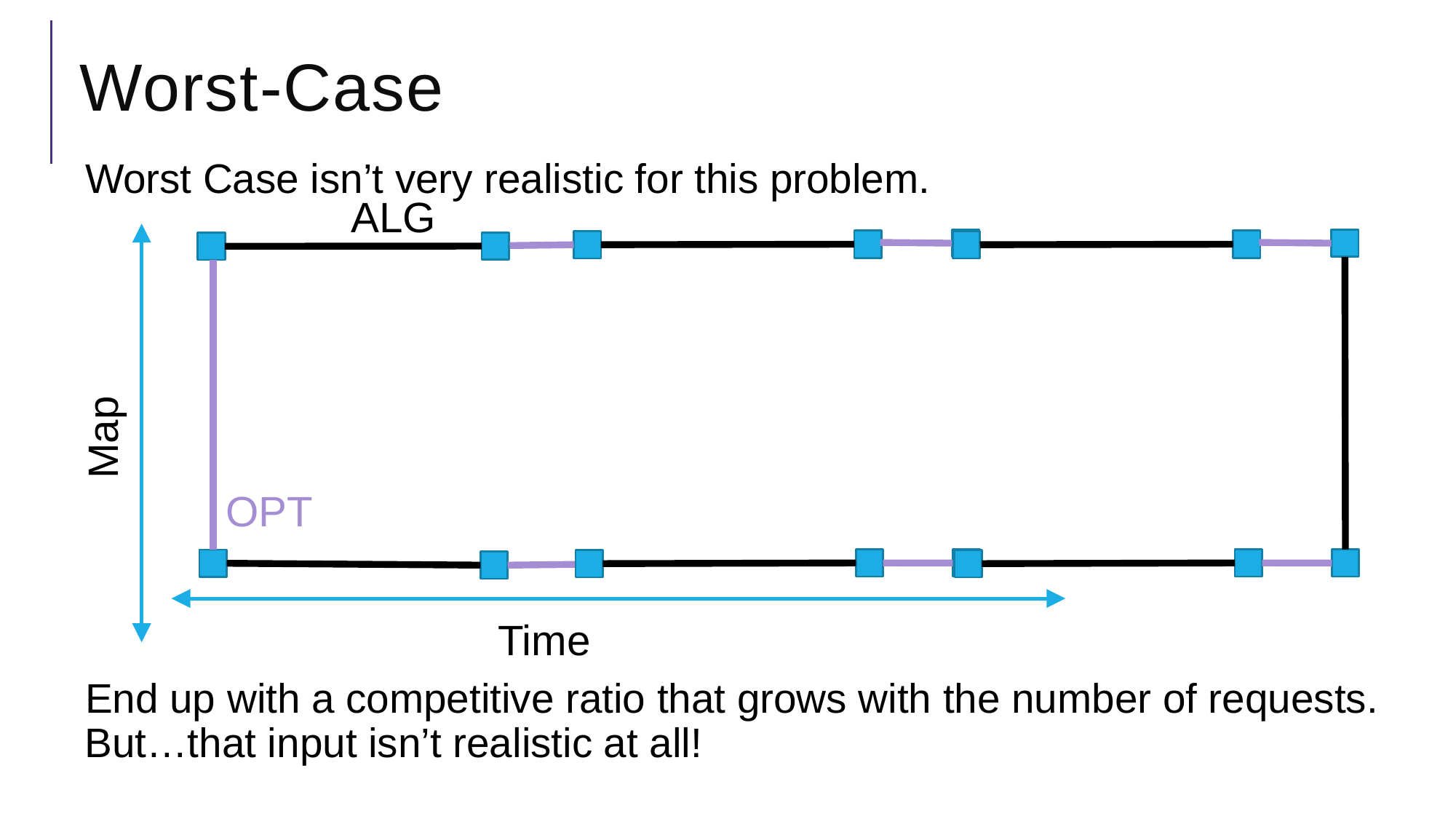

# Worst-Case
Worst Case isn’t very realistic for this problem.

End up with a competitive ratio that grows with the number of requests. But…that input isn’t realistic at all!
ALG
Map

OPT

Time